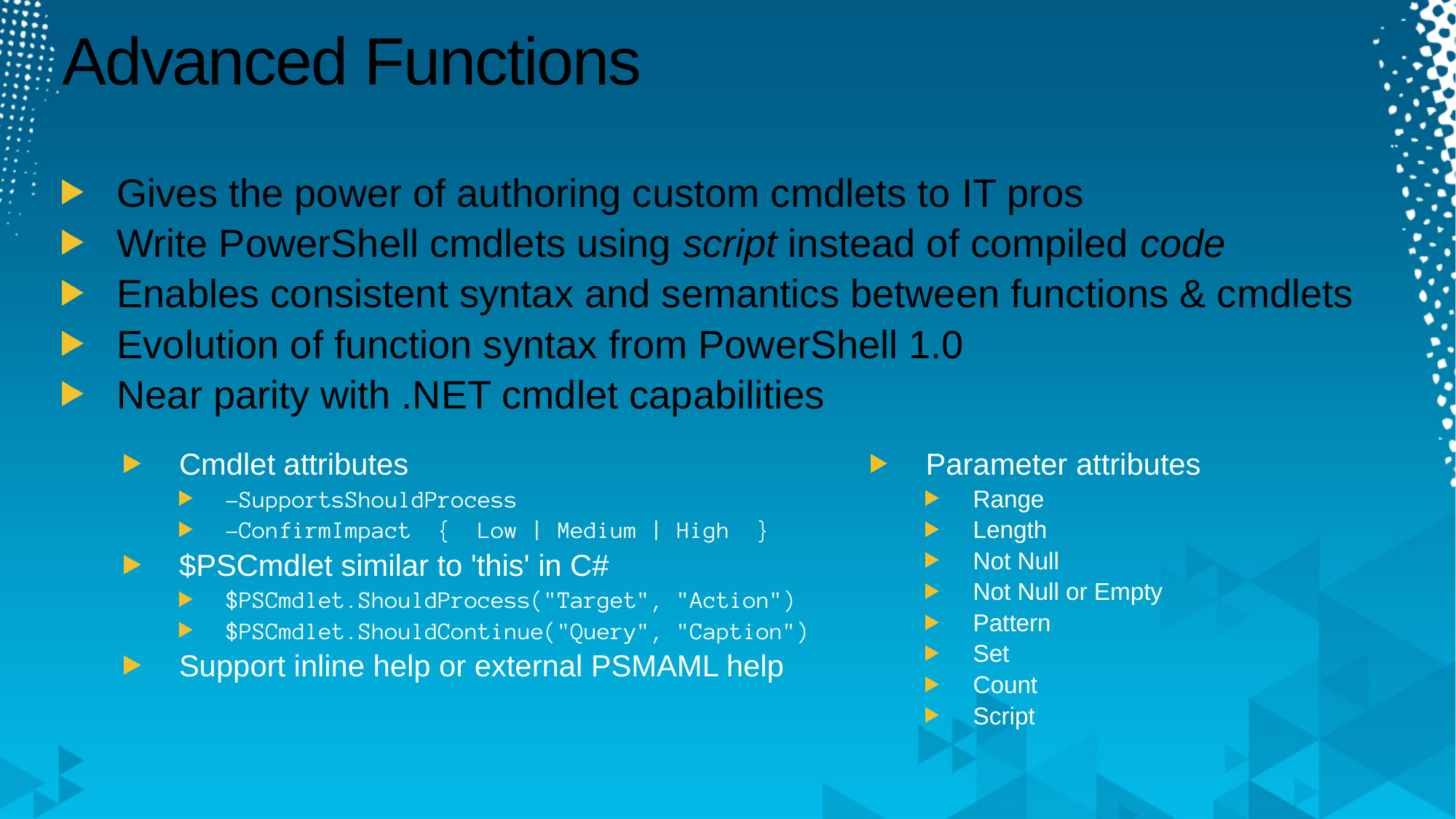

# Advanced Functions
Gives the power of authoring custom cmdlets to IT pros
Write PowerShell cmdlets using script instead of compiled code
Enables consistent syntax and semantics between functions & cmdlets
Evolution of function syntax from PowerShell 1.0
Near parity with .NET cmdlet capabilities
Parameter attributes
Range
Length
Not Null
Not Null or Empty
Pattern
Set
Count
Script
Cmdlet attributes
-SupportsShouldProcess
-ConfirmImpact  {  Low | Medium | High  }
$PSCmdlet similar to 'this' in C#
$PSCmdlet.ShouldProcess("Target", "Action")
$PSCmdlet.ShouldContinue("Query", "Caption")
Support inline help or external PSMAML help